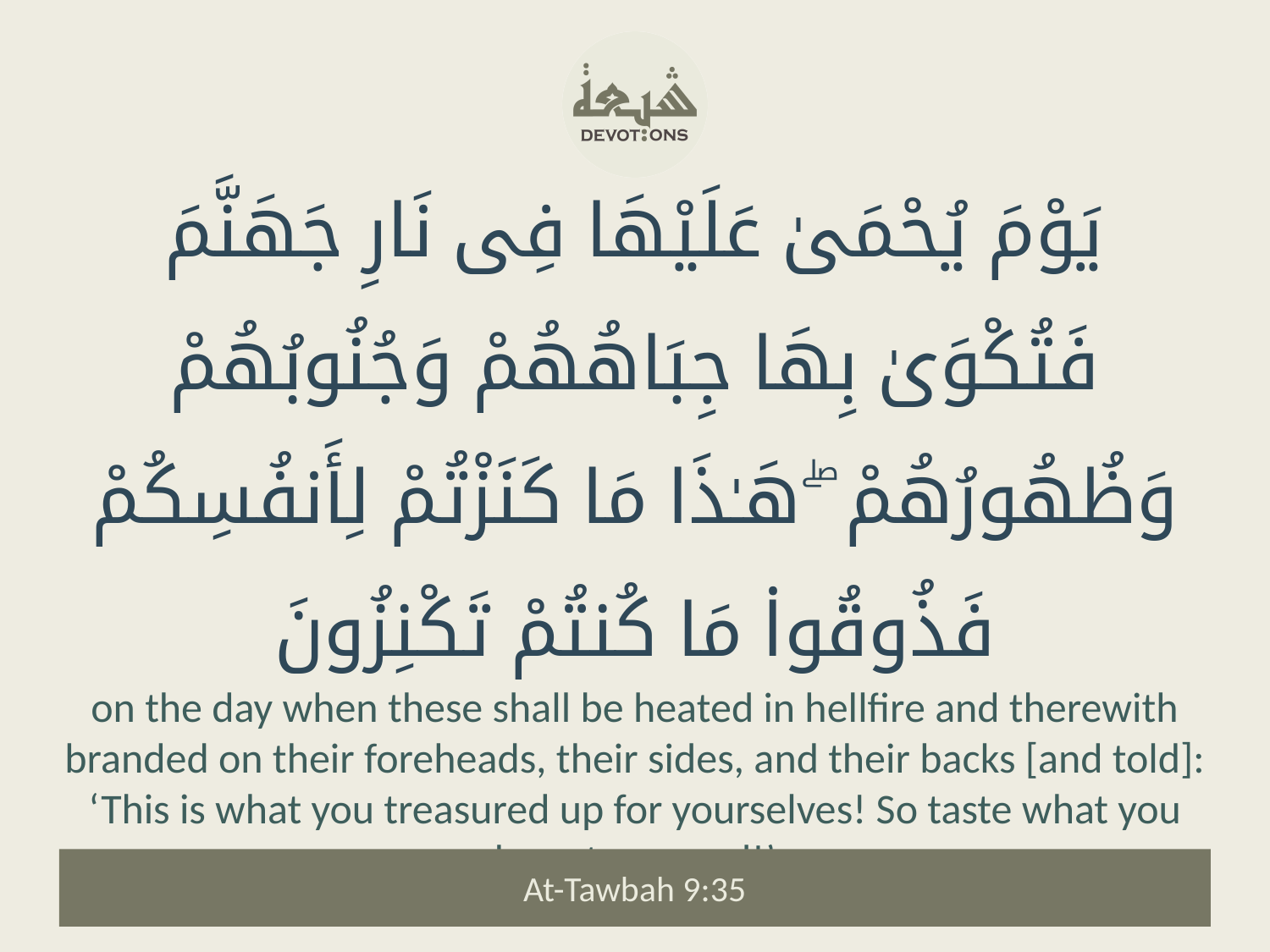

يَوْمَ يُحْمَىٰ عَلَيْهَا فِى نَارِ جَهَنَّمَ فَتُكْوَىٰ بِهَا جِبَاهُهُمْ وَجُنُوبُهُمْ وَظُهُورُهُمْ ۖ هَـٰذَا مَا كَنَزْتُمْ لِأَنفُسِكُمْ فَذُوقُوا۟ مَا كُنتُمْ تَكْنِزُونَ
on the day when these shall be heated in hellfire and therewith branded on their foreheads, their sides, and their backs [and told]: ‘This is what you treasured up for yourselves! So taste what you have treasured!’
At-Tawbah 9:35